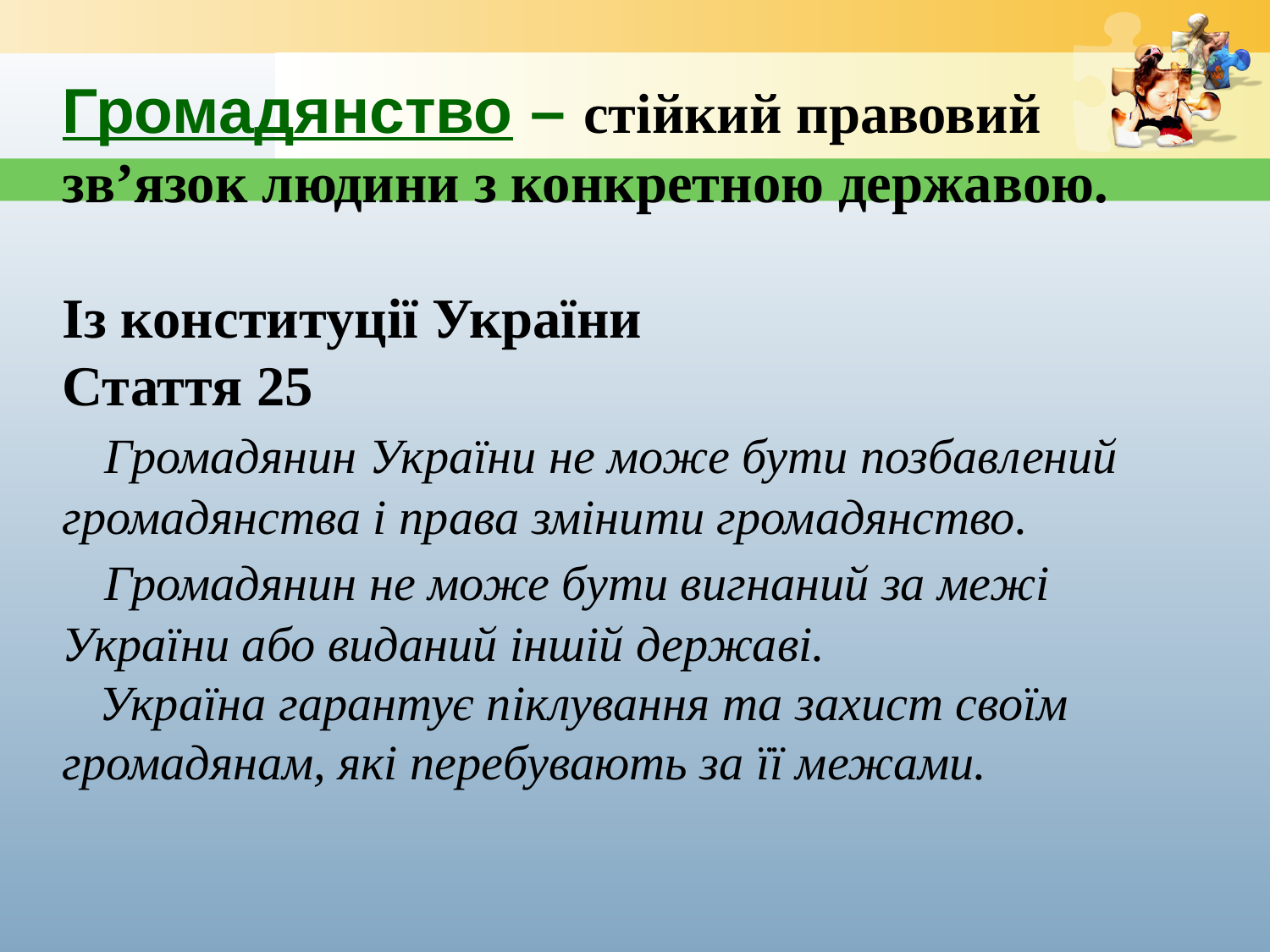

# Громадянство – стійкий правовий зв’язок людини з конкретною державою. Із конституції України Стаття 25 Громадянин України не може бути позбавлений громадянства і права змінити громадянство. Громадянин не може бути вигнаний за межі України або виданий іншій державі. Україна гарантує піклування та захист своїм громадянам, які перебувають за її межами.